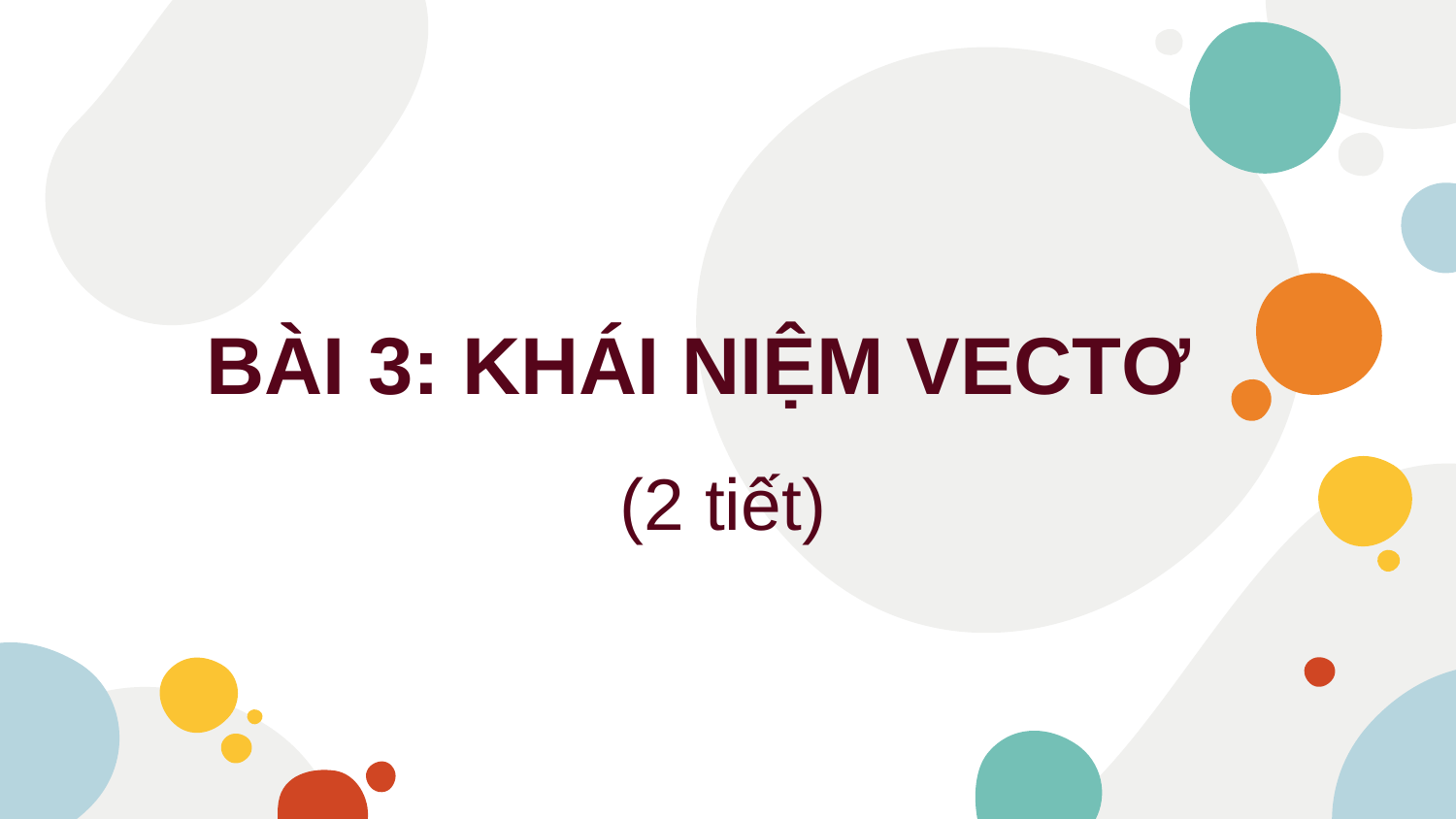

BÀI 3: KHÁI NIỆM VECTƠ
(2 tiết)